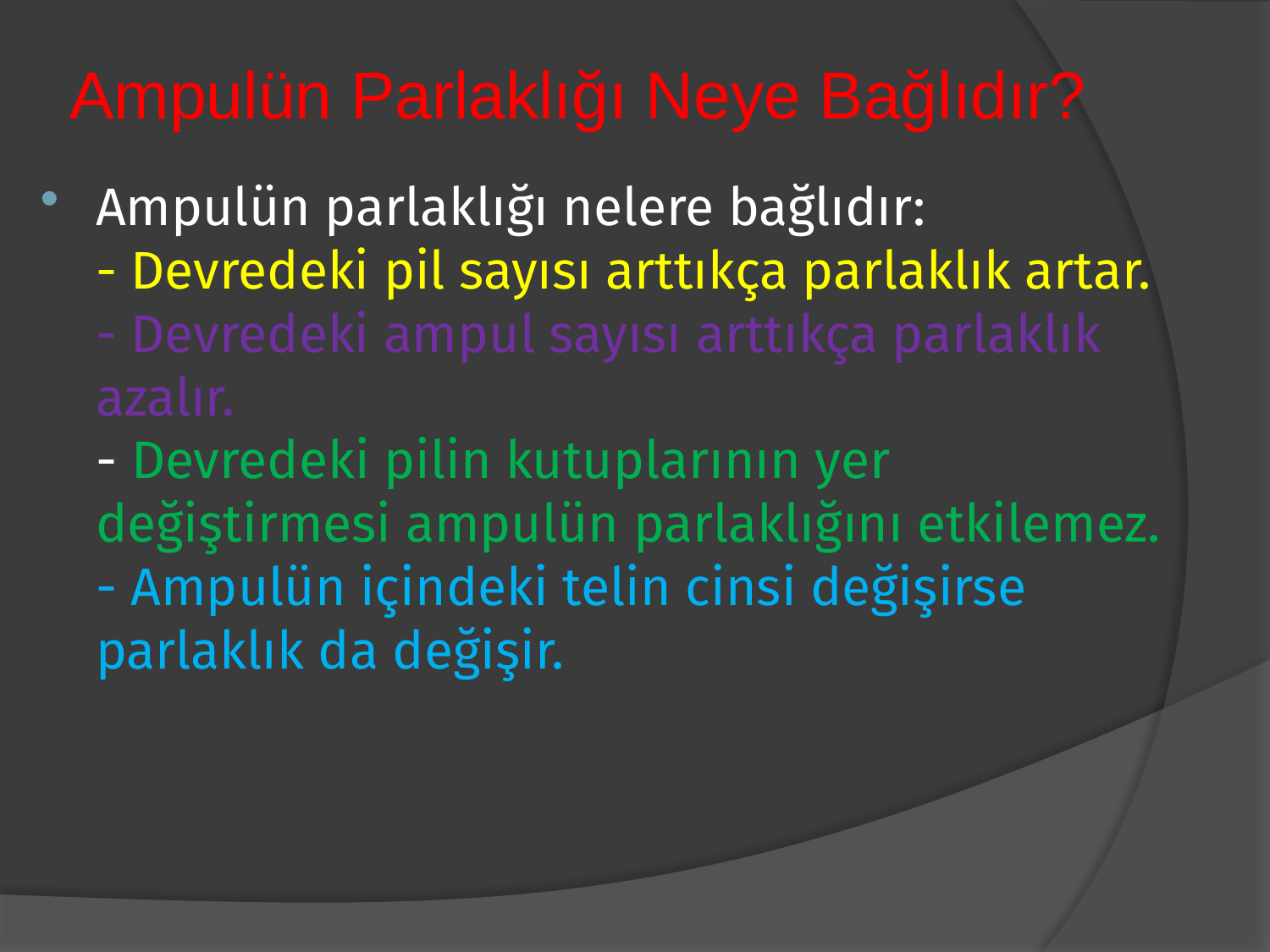

# Ampulün Parlaklığı Neye Bağlıdır?
Ampulün parlaklığı nelere bağlıdır:
- Devredeki pil sayısı arttıkça parlaklık artar.
- Devredeki ampul sayısı arttıkça parlaklık azalır.
- Devredeki pilin kutuplarının yer değiştirmesi ampulün parlaklığını etkilemez.
- Ampulün içindeki telin cinsi değişirse parlaklık da değişir.